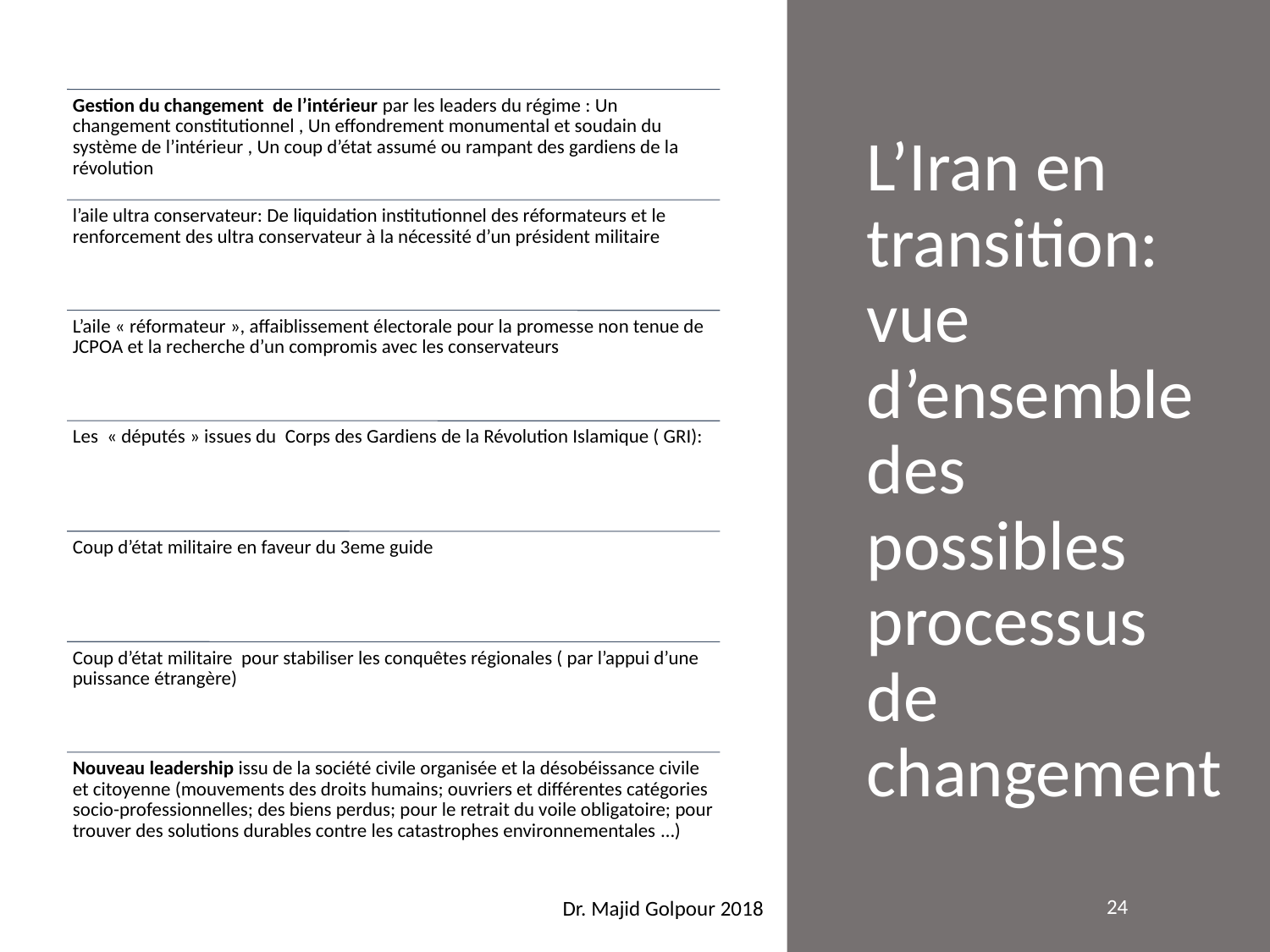

Gestion du changement  de l’intérieur par les leaders du régime : Un changement constitutionnel , Un effondrement monumental et soudain du système de l’intérieur , Un coup d’état assumé ou rampant des gardiens de la révolution
l’aile ultra conservateur: De liquidation institutionnel des réformateurs et le renforcement des ultra conservateur à la nécessité d’un président militaire
L’aile « réformateur », affaiblissement électorale pour la promesse non tenue de JCPOA et la recherche d’un compromis avec les conservateurs
Les  « députés » issues du  Corps des Gardiens de la Révolution Islamique ( GRI):
Coup d’état militaire en faveur du 3eme guide
Coup d’état militaire  pour stabiliser les conquêtes régionales ( par l’appui d’une puissance étrangère)
Nouveau leadership issu de la société civile organisée et la désobéissance civile et citoyenne (mouvements des droits humains; ouvriers et différentes catégories socio-professionnelles; des biens perdus; pour le retrait du voile obligatoire; pour trouver des solutions durables contre les catastrophes environnementales …)
# L’Iran en transition: vue d’ensemble des possibles processus de changement
Dr. Majid Golpour 2018
24